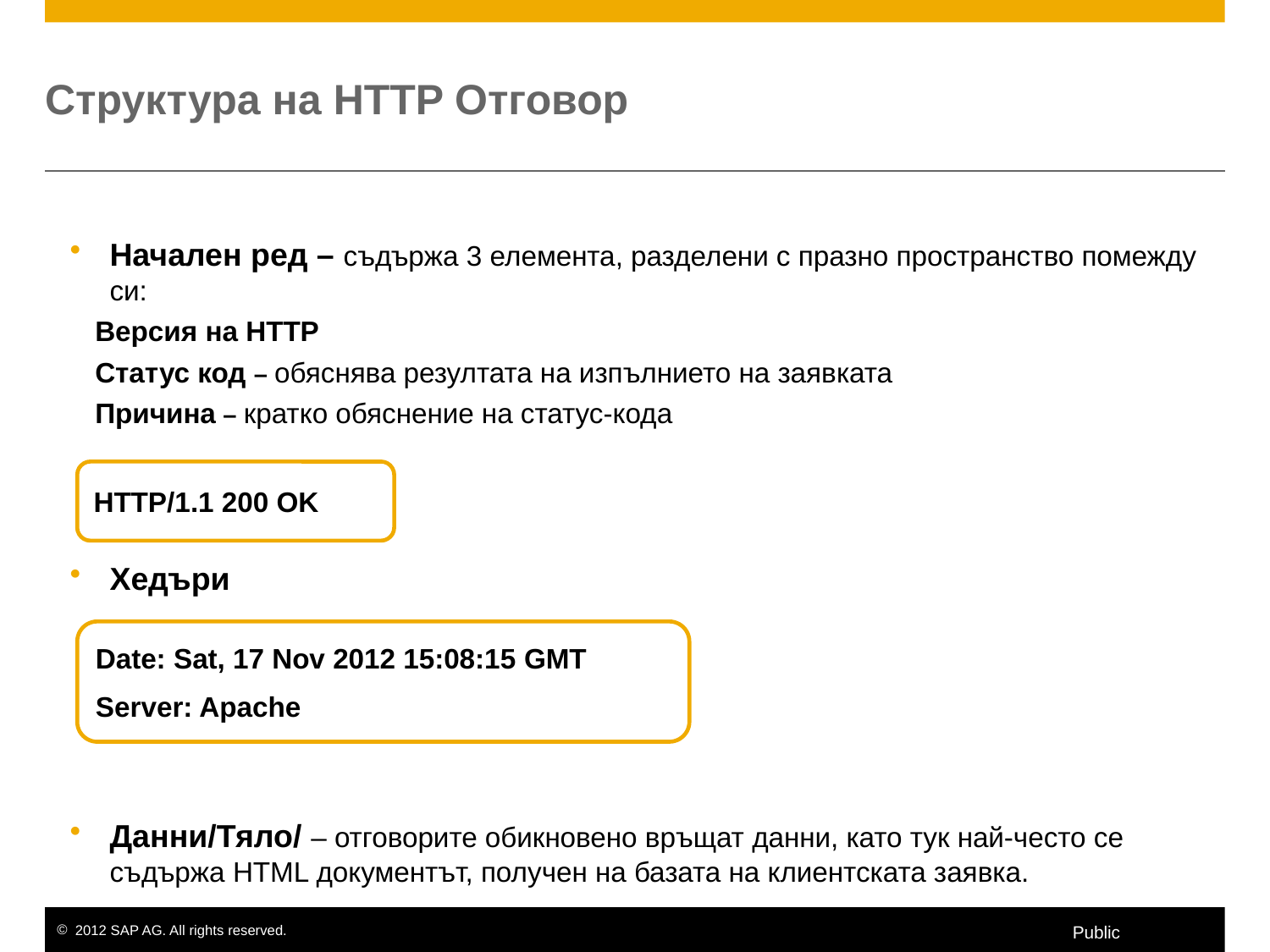

# Структура на HTTP Отговор
Начален ред – съдържа 3 елемента, разделени с празно пространство помежду си:
Версия на HTTP
Статус код – обяснява резултата на изпълнието на заявката
Причина – кратко обяснение на статус-кода

Хедъри

Данни/Тяло/ – отговорите обикновено връщат данни, като тук най-често се съдържа HTML документът, получен на базата на клиентската заявка.

HTTP/1.1 200 OK
Date: Sat, 17 Nov 2012 15:08:15 GMT
Server: Apache